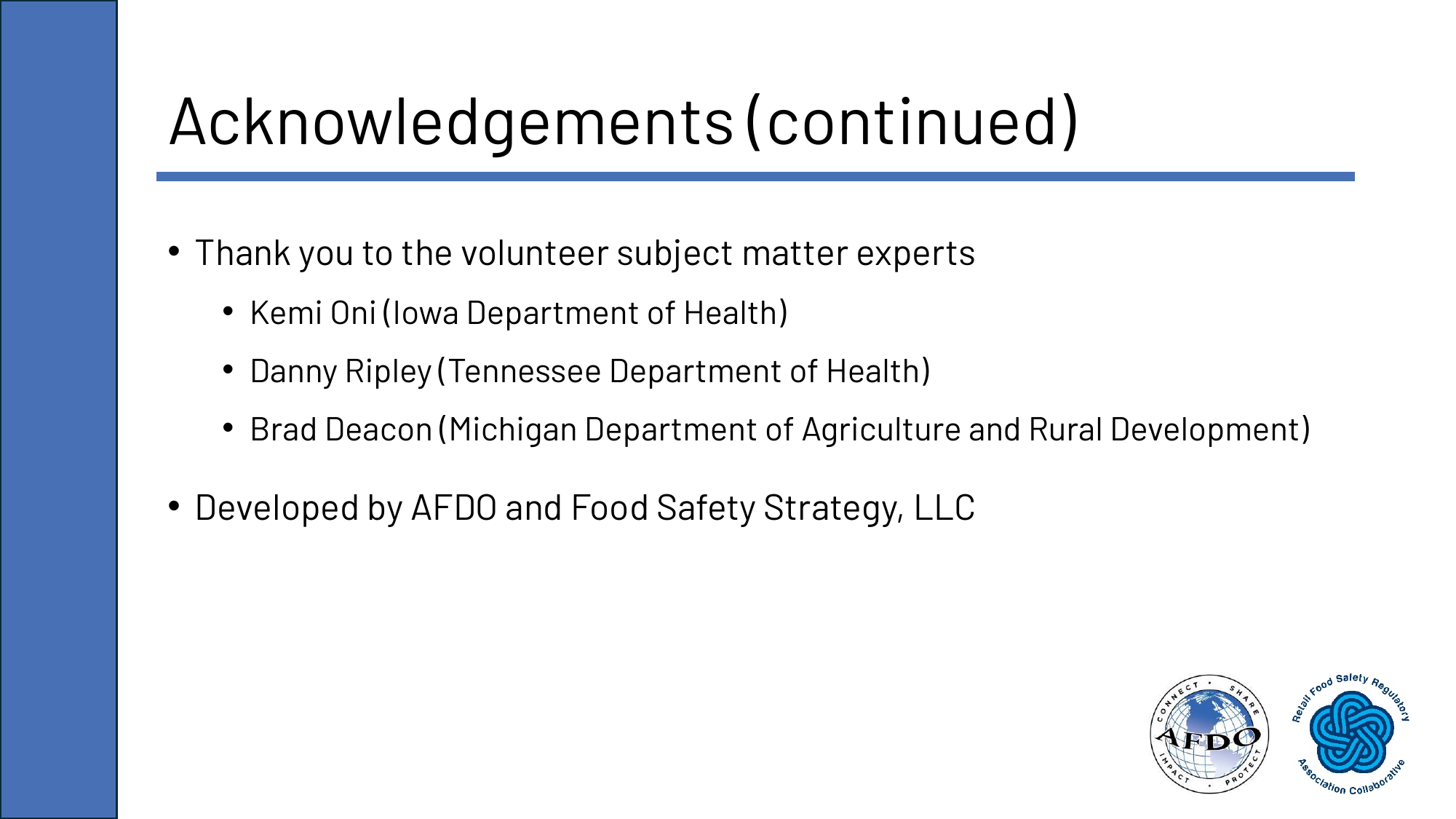

# Acknowledgements (continued)
Thank you to the volunteer subject matter experts
Kemi Oni (Iowa Department of Health)
Danny Ripley (Tennessee Department of Health)
Brad Deacon (Michigan Department of Agriculture and Rural Development)
Developed by AFDO and Food Safety Strategy, LLC